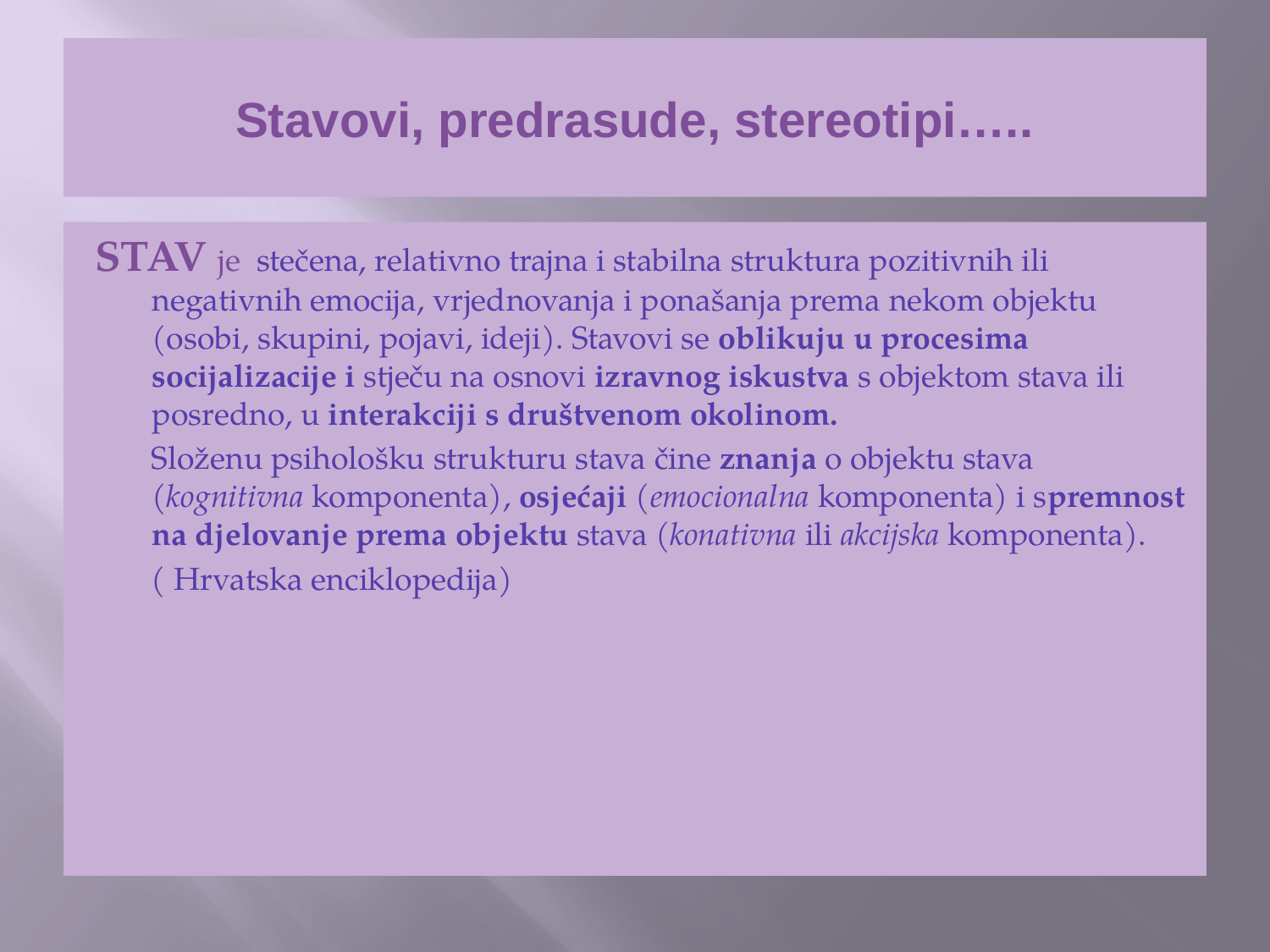

# Stavovi, predrasude, stereotipi…..
STAV je  stečena, relativno trajna i stabilna struktura pozitivnih ili negativnih emocija, vrjednovanja i ponašanja prema nekom objektu (osobi, skupini, pojavi, ideji). Stavovi se oblikuju u procesima socijalizacije i stječu na osnovi izravnog iskustva s objektom stava ili posredno, u interakciji s društvenom okolinom.
       Složenu psihološku strukturu stava čine znanja o objektu stava (kognitivna komponenta), osjećaji (emocionalna komponenta) i spremnost na djelovanje prema objektu stava (konativna ili akcijska komponenta).
       ( Hrvatska enciklopedija)